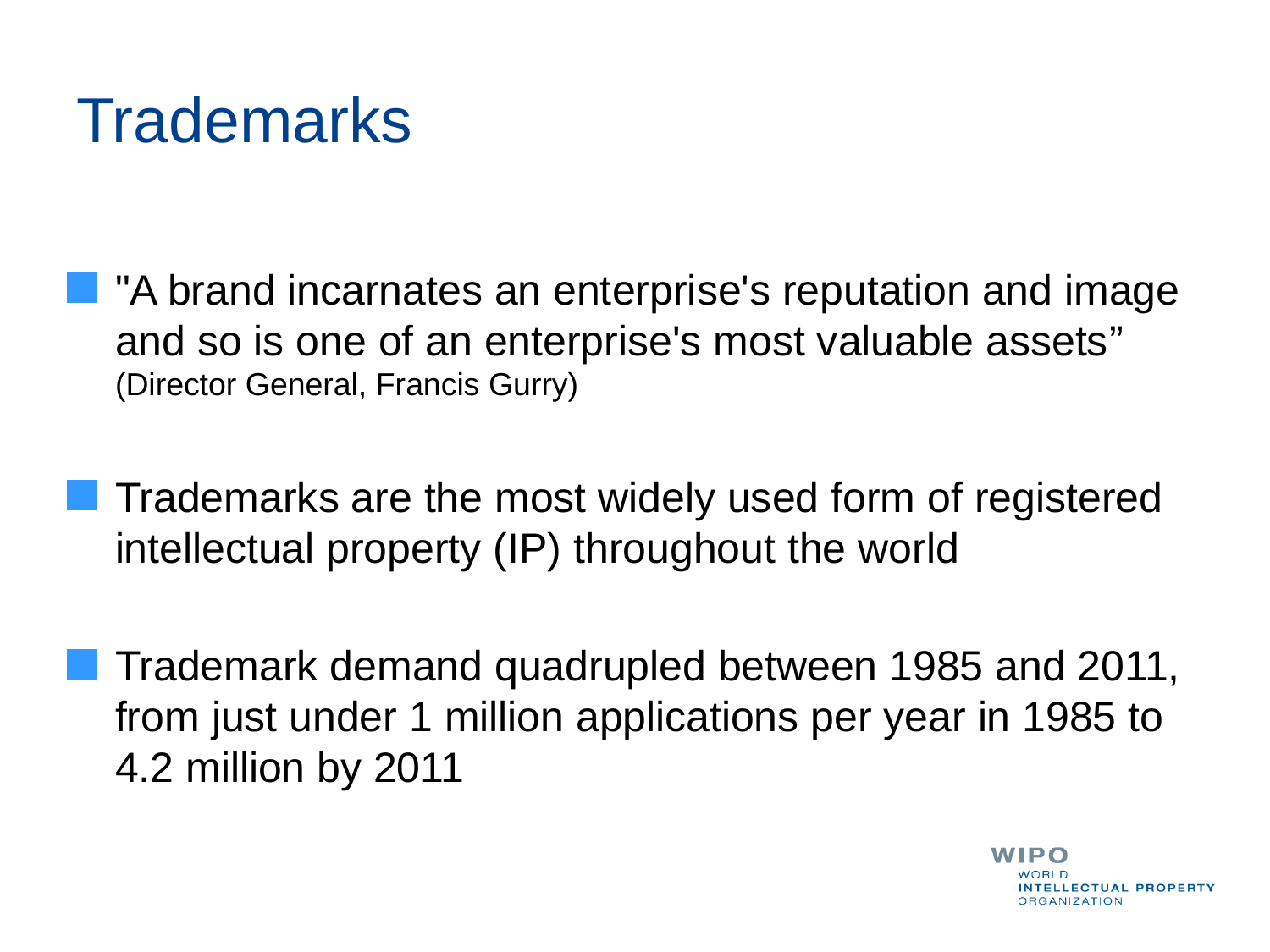

# Trademarks
"A brand incarnates an enterprise's reputation and image and so is one of an enterprise's most valuable assets” (Director General, Francis Gurry)

Trademarks are the most widely used form of registered intellectual property (IP) throughout the world

Trademark demand quadrupled between 1985 and 2011, from just under 1 million applications per year in 1985 to 4.2 million by 2011